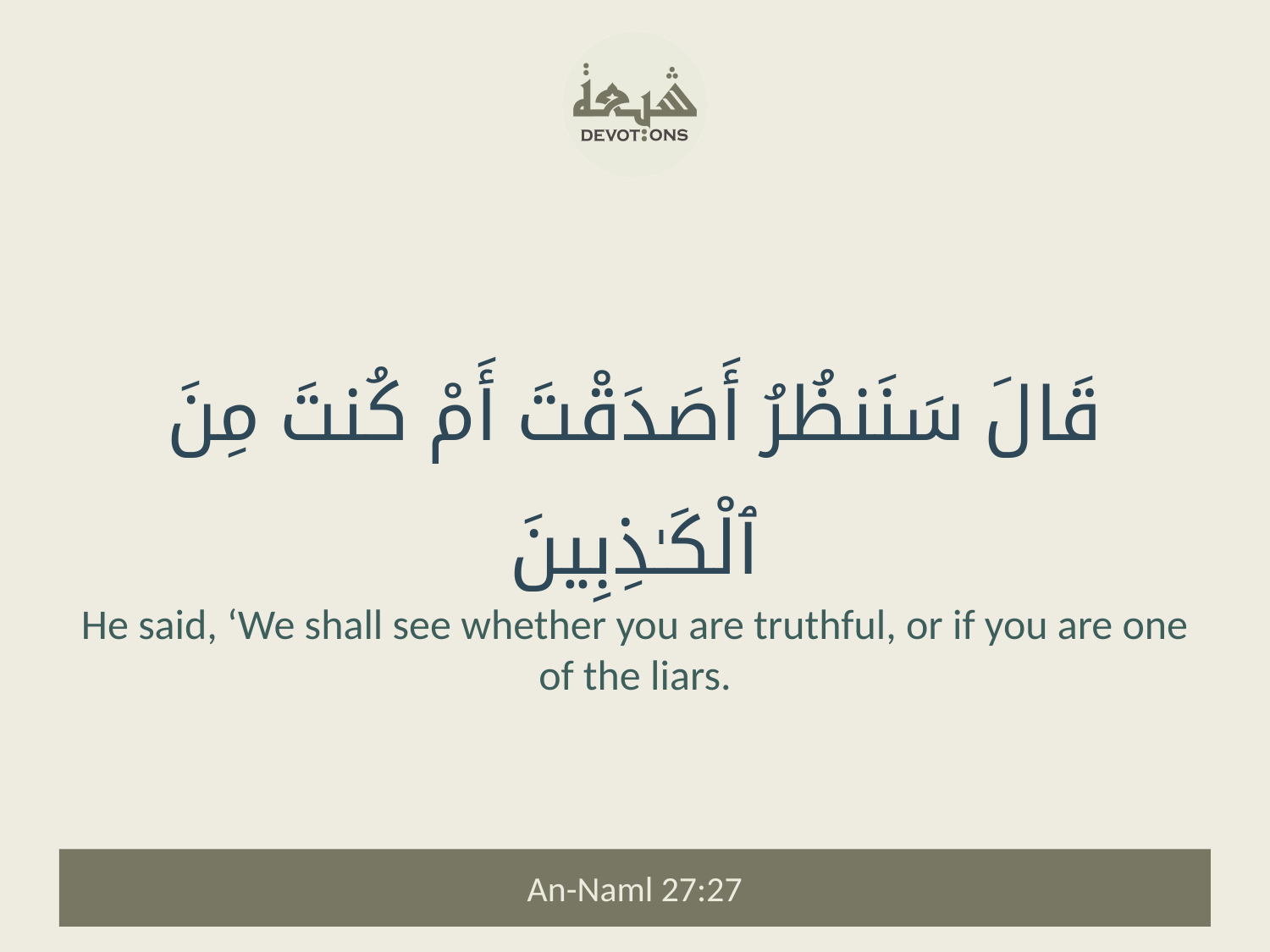

قَالَ سَنَنظُرُ أَصَدَقْتَ أَمْ كُنتَ مِنَ ٱلْكَـٰذِبِينَ
He said, ‘We shall see whether you are truthful, or if you are one of the liars.
An-Naml 27:27